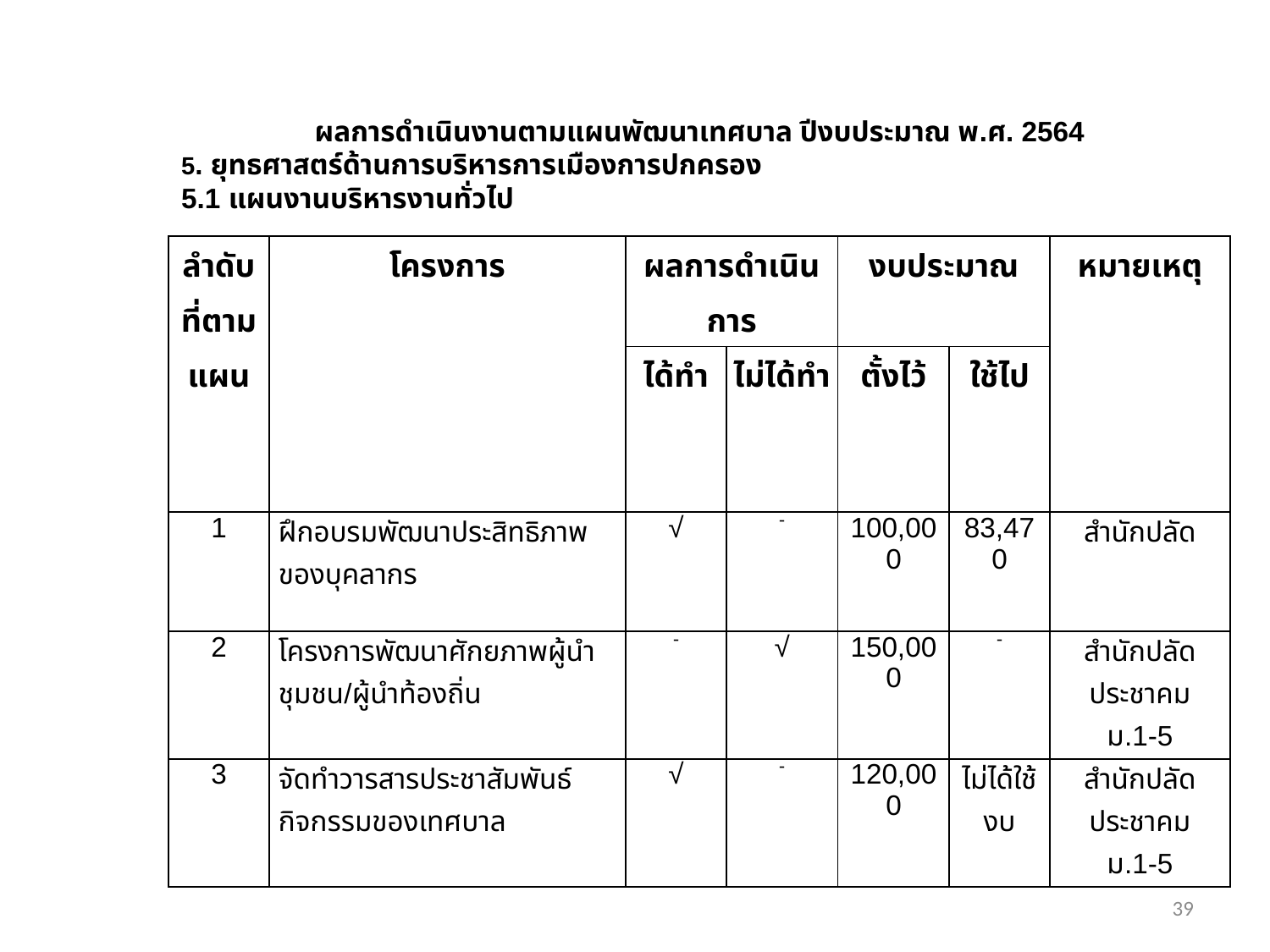

ผลการดำเนินงานตามแผนพัฒนาเทศบาล ปีงบประมาณ พ.ศ. 2564
5. ยุทธศาสตร์ด้านการบริหารการเมืองการปกครอง
5.1 แผนงานบริหารงานทั่วไป
| ลำดับที่ตามแผน | โครงการ | ผลการดำเนินการ |  | งบประมาณ |  | หมายเหตุ |
| --- | --- | --- | --- | --- | --- | --- |
|  |  | ได้ทำ | ไม่ได้ทำ | ตั้งไว้ | ใช้ไป |  |
| 1 | ฝึกอบรมพัฒนาประสิทธิภาพของบุคลากร | √ | - | 100,000 | 83,470 | สำนักปลัด |
| 2 | โครงการพัฒนาศักยภาพผู้นำชุมชน/ผู้นำท้องถิ่น | - | √ | 150,000 | - | สำนักปลัด ประชาคม ม.1-5 |
| 3 | จัดทำวารสารประชาสัมพันธ์กิจกรรมของเทศบาล | √ | - | 120,000 | ไม่ได้ใช้งบ | สำนักปลัด ประชาคม ม.1-5 |
39